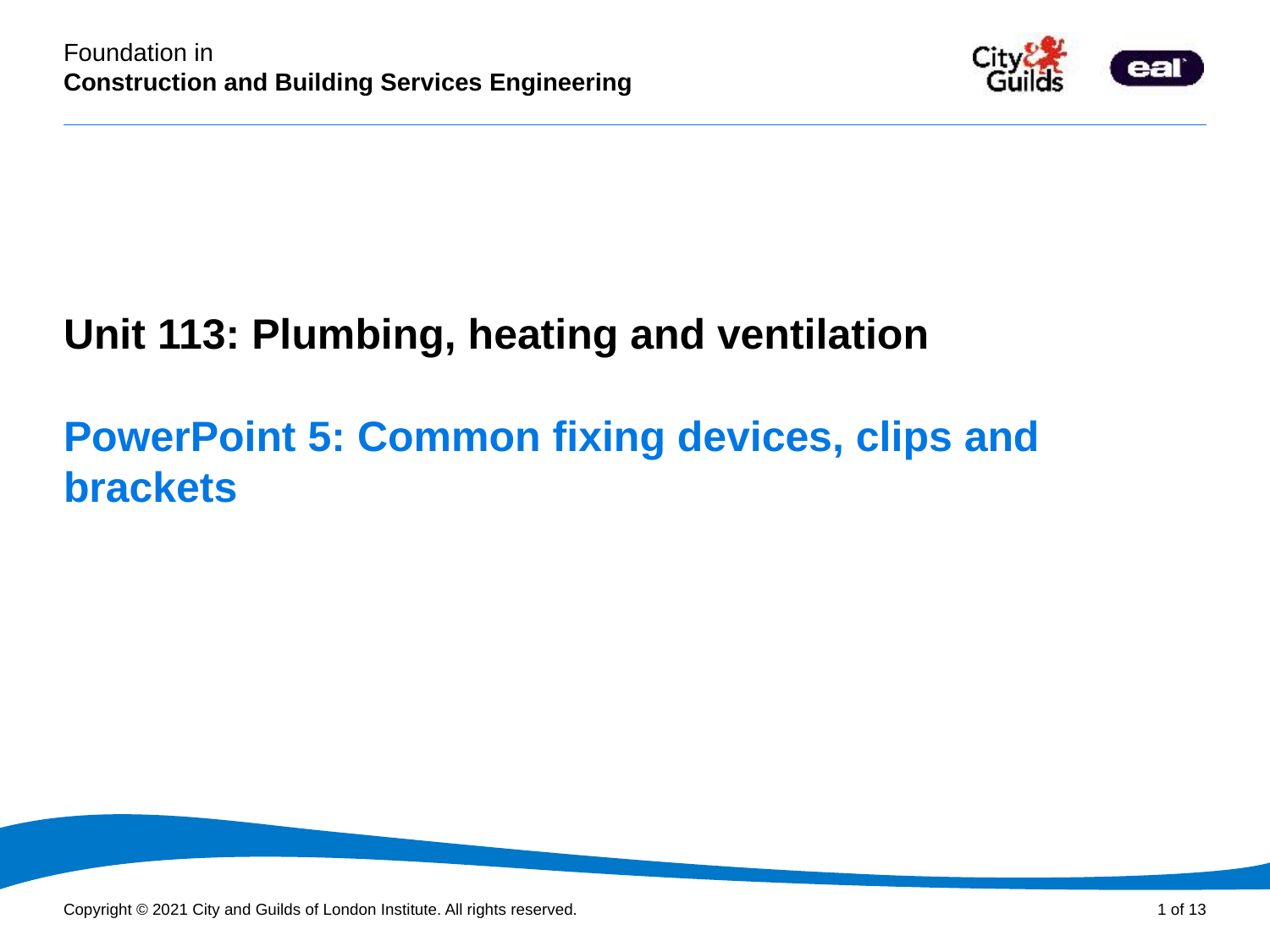

PowerPoint presentation
Unit 113: Plumbing, heating and ventilation
# PowerPoint 5: Common fixing devices, clips and brackets